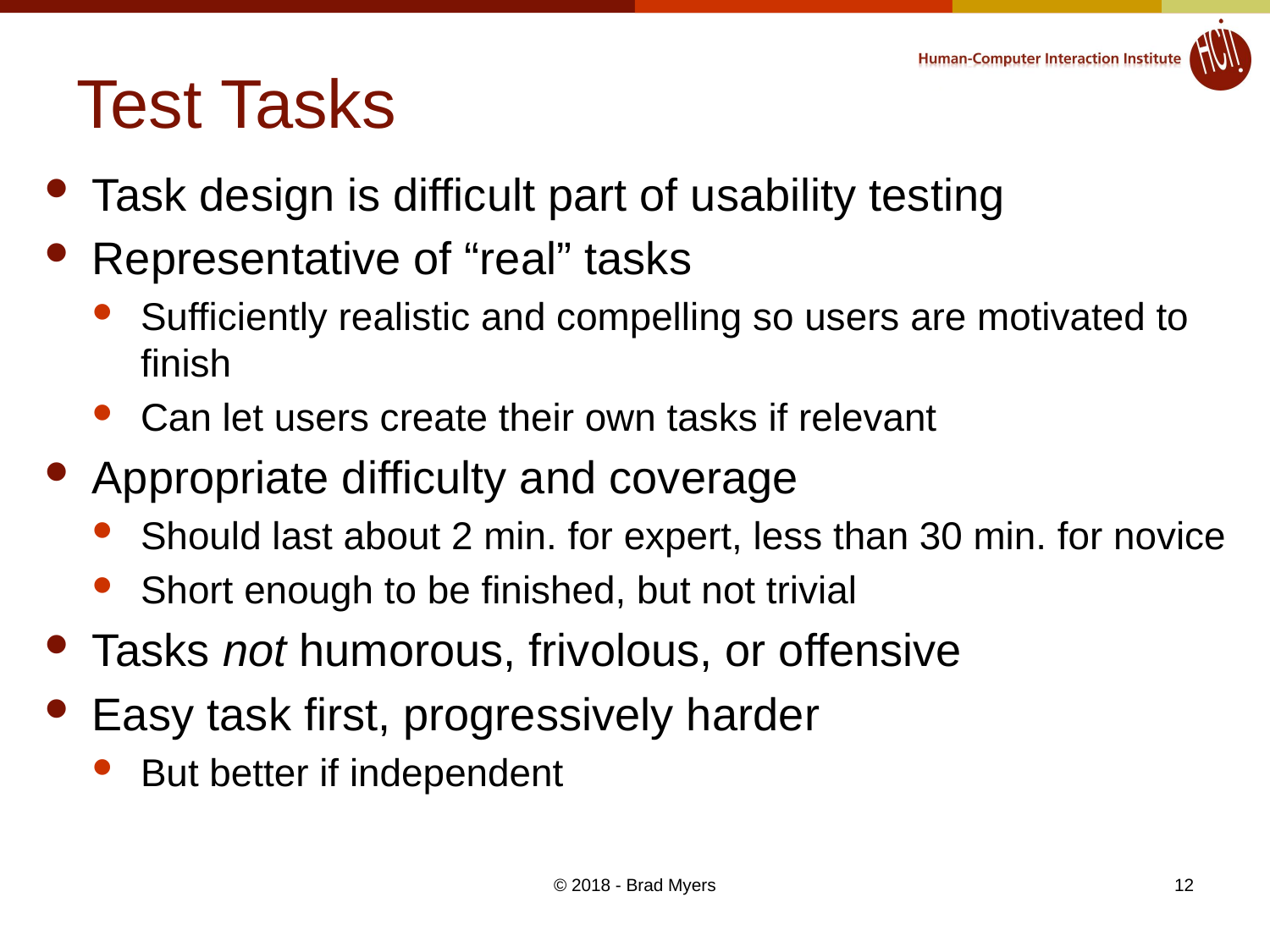

# Test Tasks
Task design is difficult part of usability testing
Representative of “real” tasks
Sufficiently realistic and compelling so users are motivated to finish
Can let users create their own tasks if relevant
Appropriate difficulty and coverage
Should last about 2 min. for expert, less than 30 min. for novice
Short enough to be finished, but not trivial
Tasks not humorous, frivolous, or offensive
Easy task first, progressively harder
But better if independent

© 2018 - Brad Myers
12